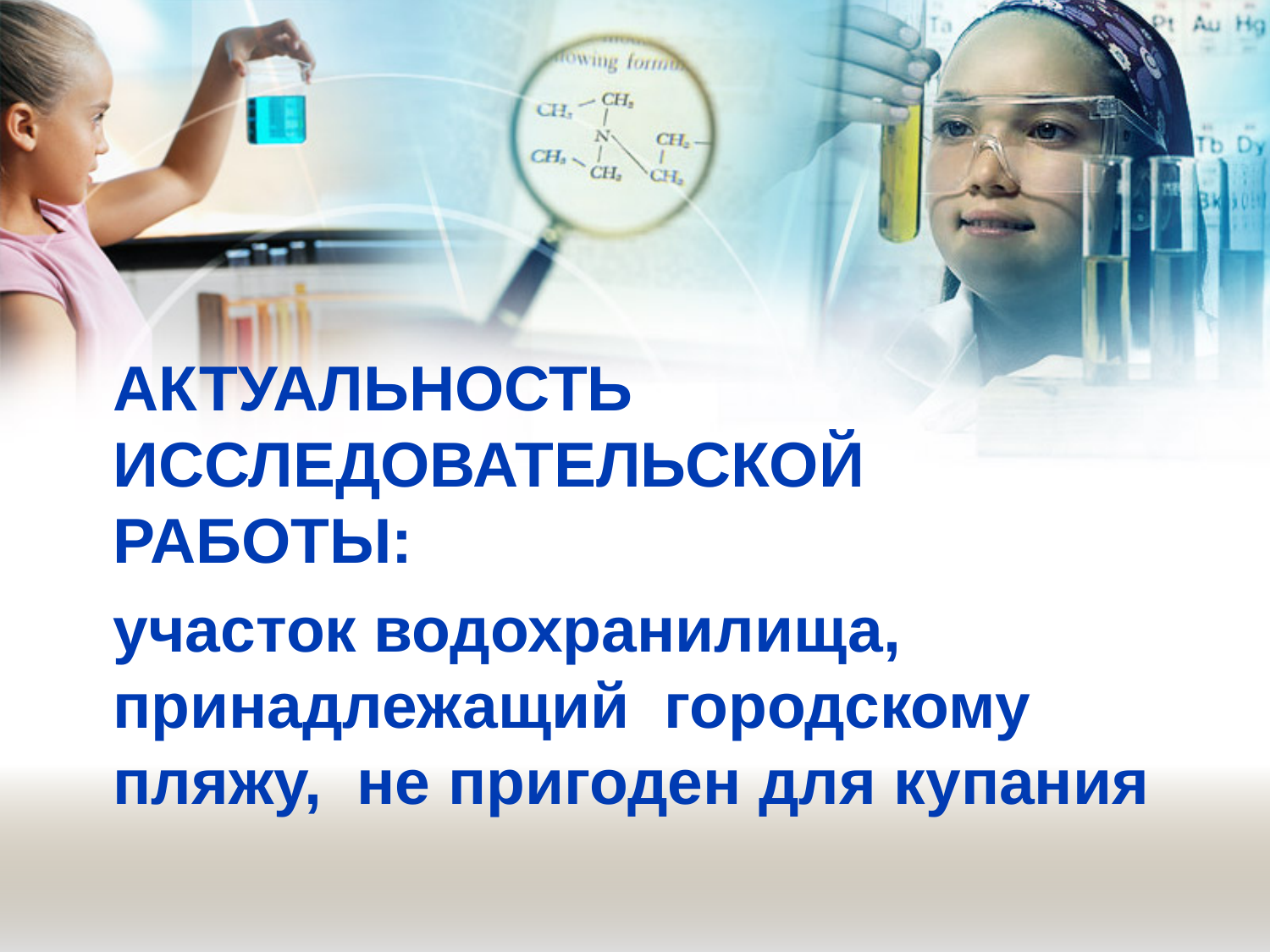

АКТУАЛЬНОСТЬ ИССЛЕДОВАТЕЛЬСКОЙ РАБОТЫ:
участок водохранилища, принадлежащий  городскому пляжу,  не пригоден для купания
#